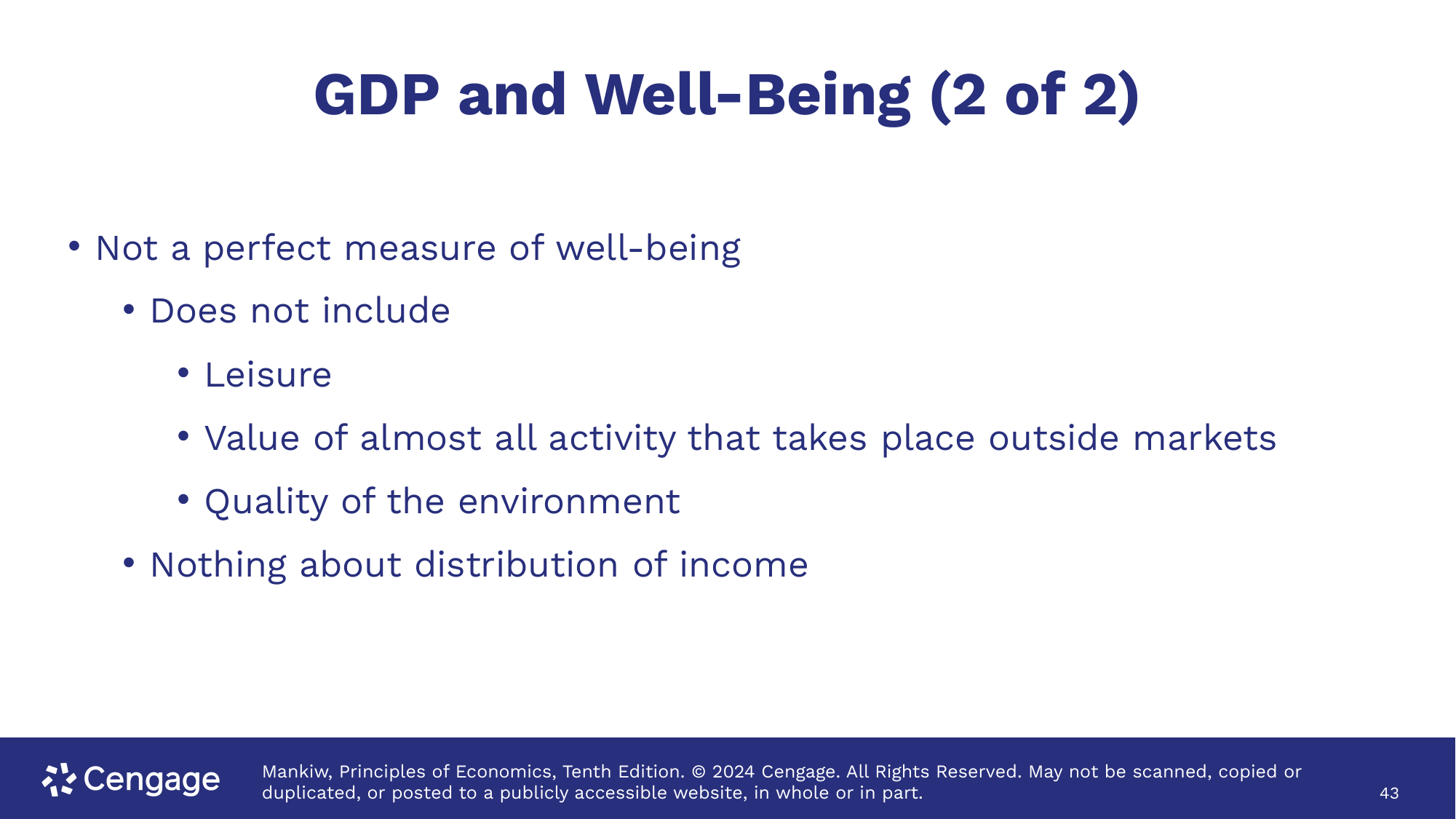

# GDP and Well-Being (2 of 2)
Not a perfect measure of well-being
Does not include
Leisure
Value of almost all activity that takes place outside markets
Quality of the environment
Nothing about distribution of income